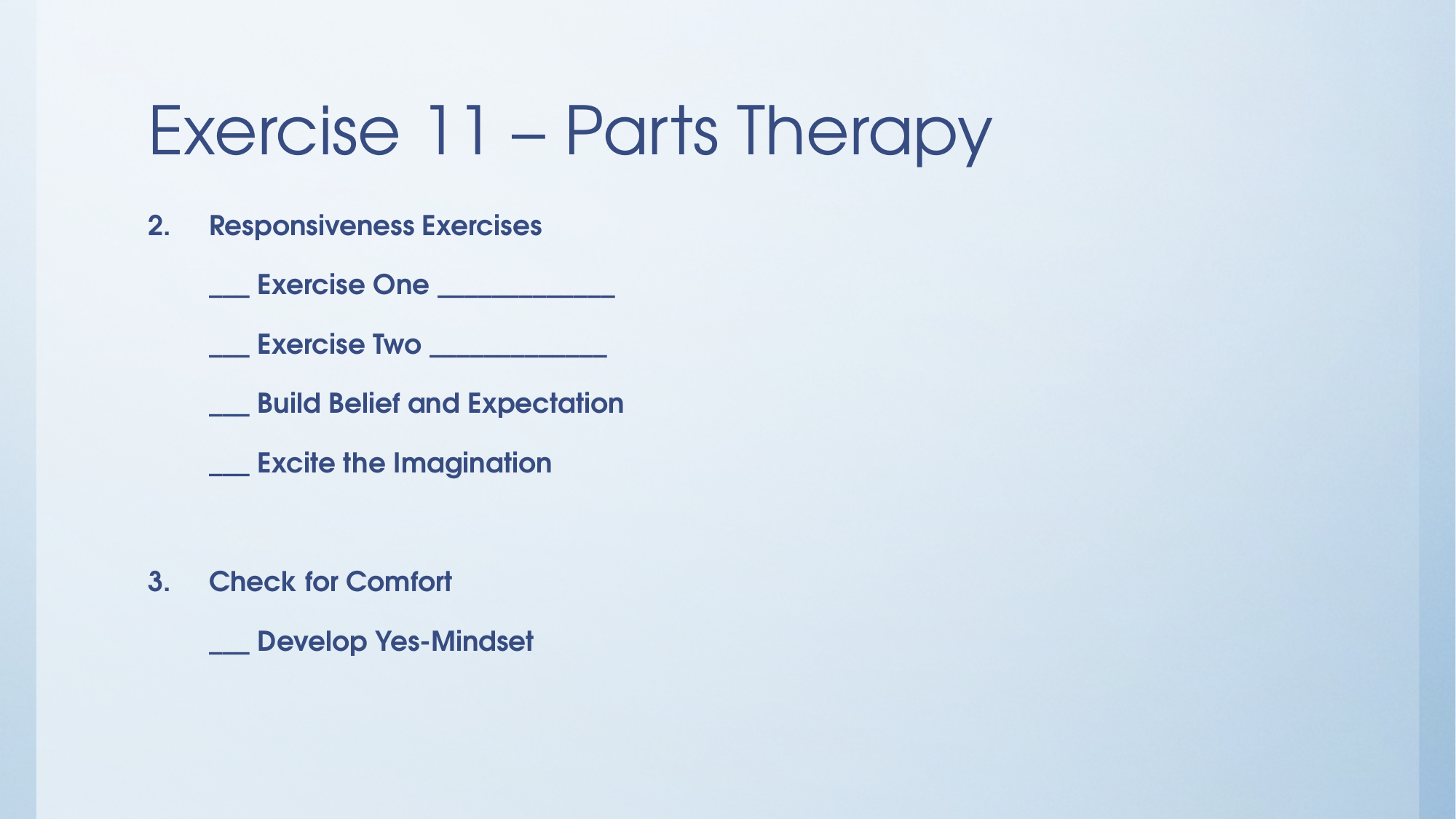

# Exercise 11 – Parts Therapy
2.     Responsiveness Exercises
        ___ Exercise One _____________
        ___ Exercise Two _____________
        ___ Build Belief and Expectation
        ___ Excite the Imagination

3.     Check for Comfort
        ___ Develop Yes-Mindset